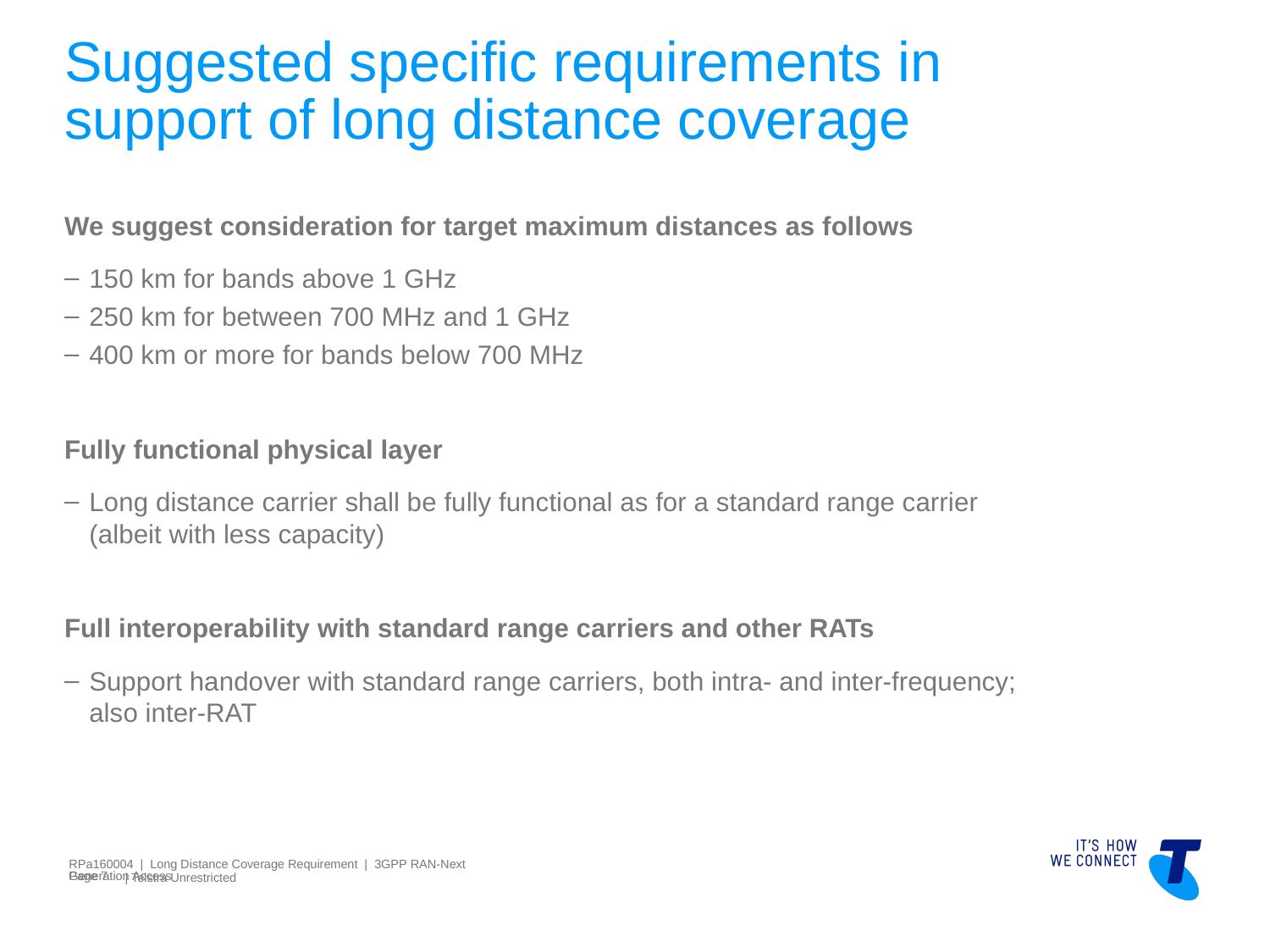

# Suggested specific requirements in support of long distance coverage
We suggest consideration for target maximum distances as follows
150 km for bands above 1 GHz
250 km for between 700 MHz and 1 GHz
400 km or more for bands below 700 MHz

Fully functional physical layer
Long distance carrier shall be fully functional as for a standard range carrier (albeit with less capacity)

Full interoperability with standard range carriers and other RATs
Support handover with standard range carriers, both intra- and inter-frequency; also inter-RAT
RPa160004  |  Long Distance Coverage Requirement  |  3GPP RAN-Next Generation Access
Page 7